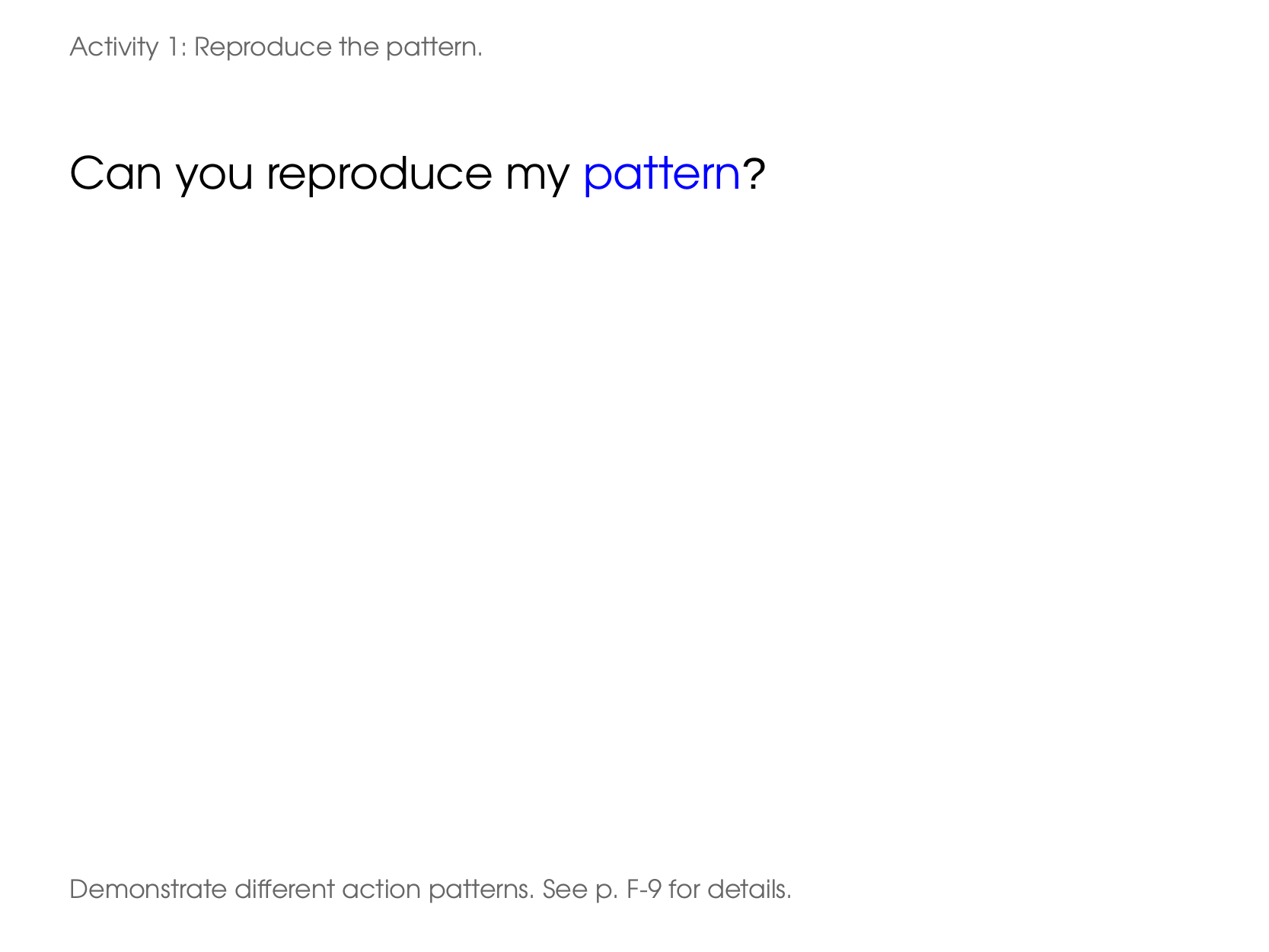

Activity 1: Reproduce the pattern.
Can you reproduce my pattern?
Demonstrate different action patterns. See p. F-9 for details.